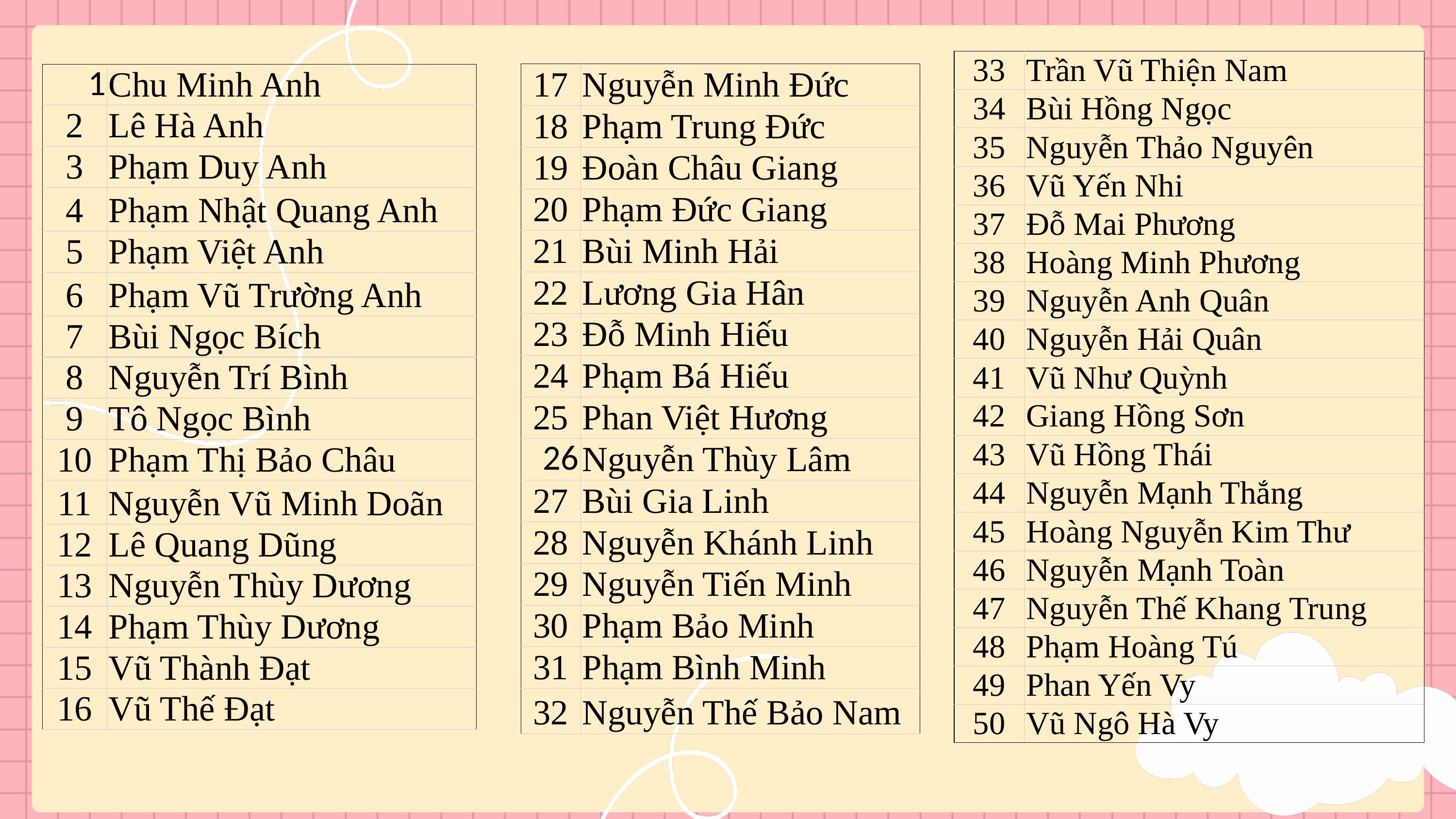

| 33 | Trần Vũ Thiện Nam |
| --- | --- |
| 34 | Bùi Hồng Ngọc |
| 35 | Nguyễn Thảo Nguyên |
| 36 | Vũ Yến Nhi |
| 37 | Đỗ Mai Phương |
| 38 | Hoàng Minh Phương |
| 39 | Nguyễn Anh Quân |
| 40 | Nguyễn Hải Quân |
| 41 | Vũ Như Quỳnh |
| 42 | Giang Hồng Sơn |
| 43 | Vũ Hồng Thái |
| 44 | Nguyễn Mạnh Thắng |
| 45 | Hoàng Nguyễn Kim Thư |
| 46 | Nguyễn Mạnh Toàn |
| 47 | Nguyễn Thế Khang Trung |
| 48 | Phạm Hoàng Tú |
| 49 | Phan Yến Vy |
| 50 | Vũ Ngô Hà Vy |
| 17 | Nguyễn Minh Đức |
| --- | --- |
| 18 | Phạm Trung Đức |
| 19 | Đoàn Châu Giang |
| 20 | Phạm Đức Giang |
| 21 | Bùi Minh Hải |
| 22 | Lương Gia Hân |
| 23 | Đỗ Minh Hiếu |
| 24 | Phạm Bá Hiếu |
| 25 | Phan Việt Hương |
| 26 | Nguyễn Thùy Lâm |
| 27 | Bùi Gia Linh |
| 28 | Nguyễn Khánh Linh |
| 29 | Nguyễn Tiến Minh |
| 30 | Phạm Bảo Minh |
| 31 | Phạm Bình Minh |
| 32 | Nguyễn Thế Bảo Nam |
| 1 | Chu Minh Anh |
| --- | --- |
| 2 | Lê Hà Anh |
| 3 | Phạm Duy Anh |
| 4 | Phạm Nhật Quang Anh |
| 5 | Phạm Việt Anh |
| 6 | Phạm Vũ Trường Anh |
| 7 | Bùi Ngọc Bích |
| 8 | Nguyễn Trí Bình |
| 9 | Tô Ngọc Bình |
| 10 | Phạm Thị Bảo Châu |
| 11 | Nguyễn Vũ Minh Doãn |
| 12 | Lê Quang Dũng |
| 13 | Nguyễn Thùy Dương |
| 14 | Phạm Thùy Dương |
| 15 | Vũ Thành Đạt |
| 16 | Vũ Thế Đạt |